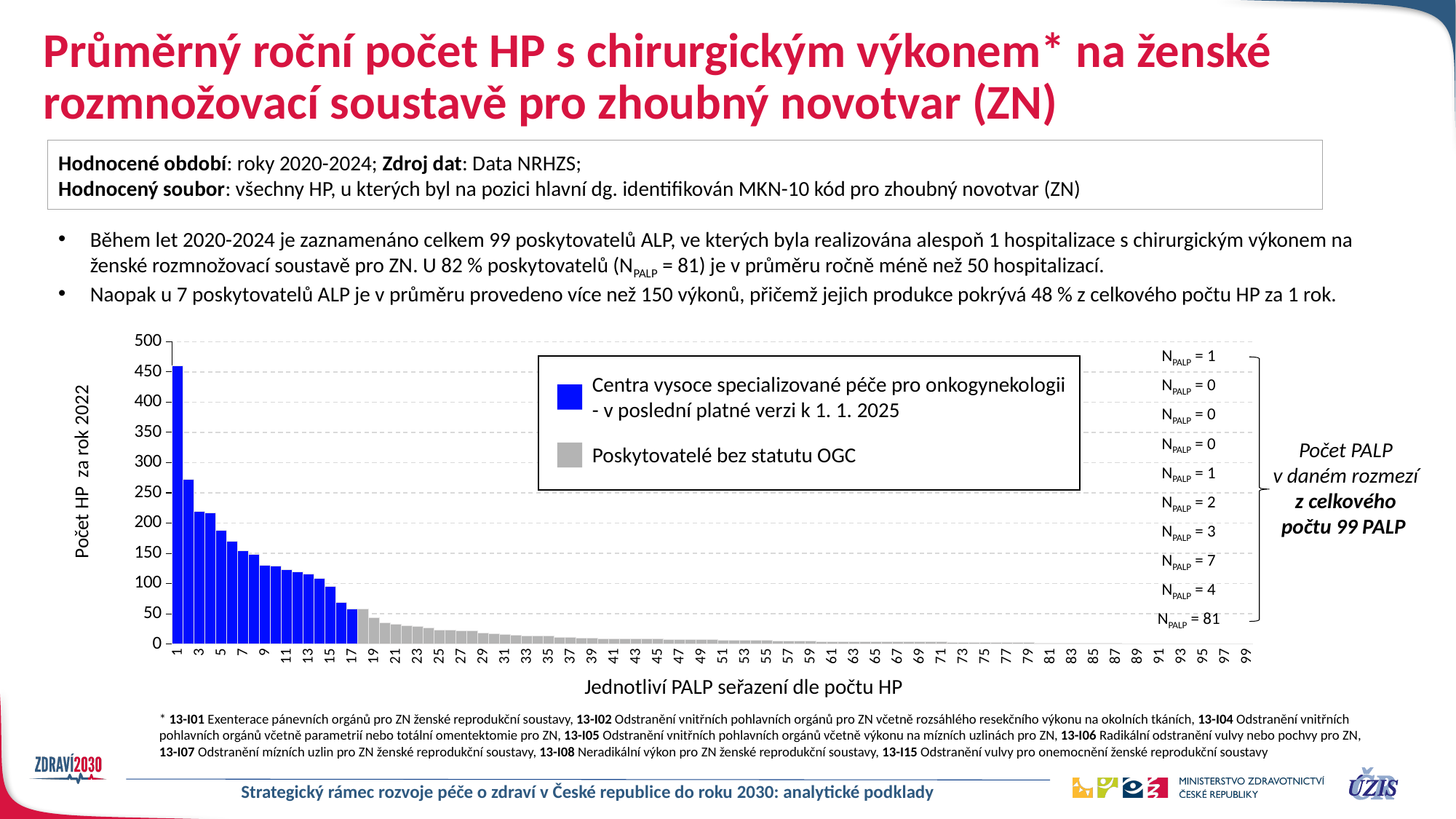

# Průměrný roční počet HP s chirurgickým výkonem* na ženské rozmnožovací soustavě pro zhoubný novotvar (ZN)
Hodnocené období: roky 2020-2024; Zdroj dat: Data NRHZS;
Hodnocený soubor: všechny HP, u kterých byl na pozici hlavní dg. identifikován MKN-10 kód pro zhoubný novotvar (ZN)
Během let 2020-2024 je zaznamenáno celkem 99 poskytovatelů ALP, ve kterých byla realizována alespoň 1 hospitalizace s chirurgickým výkonem na ženské rozmnožovací soustavě pro ZN. U 82 % poskytovatelů (NPALP = 81) je v průměru ročně méně než 50 hospitalizací.
Naopak u 7 poskytovatelů ALP je v průměru provedeno více než 150 výkonů, přičemž jejich produkce pokrývá 48 % z celkového počtu HP za 1 rok.

### Chart

| Category | OGC | mimo OGC |
|---|---|---|
| 1 | 459.8 | 0.0 |
| 2 | 272.8 | 0.0 |
| 3 | 219.0 | 0.0 |
| 4 | 217.4 | 0.0 |
| 5 | 188.2 | 0.0 |
| 6 | 170.4 | 0.0 |
| 7 | 154.4 | 0.0 |
| 8 | 148.4 | 0.0 |
| 9 | 130.6 | 0.0 |
| 10 | 128.6 | 0.0 |
| 11 | 122.8 | 0.0 |
| 12 | 119.6 | 0.0 |
| 13 | 115.4 | 0.0 |
| 14 | 108.0 | 0.0 |
| 15 | 95.4 | 0.0 |
| 16 | 68.8 | 0.0 |
| 17 | 58.4 | 0.0 |
| 18 | 0.0 | 57.4 |
| 19 | 0.0 | 43.6 |
| 20 | 0.0 | 35.6 |
| 21 | 0.0 | 33.0 |
| 22 | 0.0 | 29.8 |
| 23 | 0.0 | 29.4 |
| 24 | 0.0 | 26.4 |
| 25 | 0.0 | 22.6 |
| 26 | 0.0 | 22.4 |
| 27 | 0.0 | 21.8 |
| 28 | 0.0 | 21.8 |
| 29 | 0.0 | 18.4 |
| 30 | 0.0 | 16.8 |
| 31 | 0.0 | 16.4 |
| 32 | 0.0 | 15.2 |
| 33 | 0.0 | 14.0 |
| 34 | 0.0 | 13.8 |
| 35 | 0.0 | 13.0 |
| 36 | 0.0 | 10.6 |
| 37 | 0.0 | 10.4 |
| 38 | 0.0 | 9.8 |
| 39 | 0.0 | 9.2 |
| 40 | 0.0 | 9.0 |
| 41 | 0.0 | 9.0 |
| 42 | 0.0 | 9.0 |
| 43 | 0.0 | 8.0 |
| 44 | 0.0 | 8.0 |
| 45 | 0.0 | 8.0 |
| 46 | 0.0 | 7.6 |
| 47 | 0.0 | 7.6 |
| 48 | 0.0 | 7.4 |
| 49 | 0.0 | 7.0 |
| 50 | 0.0 | 6.8 |
| 51 | 0.0 | 6.2 |
| 52 | 0.0 | 6.0 |
| 53 | 0.0 | 6.0 |
| 54 | 0.0 | 5.8 |
| 55 | 0.0 | 5.6 |
| 56 | 0.0 | 5.2 |
| 57 | 0.0 | 4.8 |
| 58 | 0.0 | 4.4 |
| 59 | 0.0 | 4.4 |
| 60 | 0.0 | 4.2 |
| 61 | 0.0 | 4.0 |
| 62 | 0.0 | 4.0 |
| 63 | 0.0 | 4.0 |
| 64 | 0.0 | 3.8 |
| 65 | 0.0 | 3.8 |
| 66 | 0.0 | 3.6 |
| 67 | 0.0 | 3.4 |
| 68 | 0.0 | 3.4 |
| 69 | 0.0 | 3.4 |
| 70 | 0.0 | 3.2 |
| 71 | 0.0 | 3.2 |
| 72 | 0.0 | 2.4 |
| 73 | 0.0 | 2.2 |
| 74 | 0.0 | 2.2 |
| 75 | 0.0 | 2.2 |
| 76 | 0.0 | 2.0 |
| 77 | 0.0 | 2.0 |
| 78 | 0.0 | 2.0 |
| 79 | 0.0 | 2.0 |
| 80 | 0.0 | 1.8 |
| 81 | 0.0 | 1.8 |
| 82 | 0.0 | 1.8 |
| 83 | 0.0 | 1.6 |
| 84 | 0.0 | 1.4 |
| 85 | 0.0 | 1.0 |
| 86 | 0.0 | 1.0 |
| 87 | 0.0 | 1.0 |
| 88 | 0.0 | 0.6 |
| 89 | 0.0 | 0.6 |
| 90 | 0.0 | 0.6 |
| 91 | 0.0 | 0.6 |
| 92 | 0.0 | 0.6 |
| 93 | 0.0 | 0.4 |
| 94 | 0.0 | 0.4 |
| 95 | 0.0 | 0.2 |
| 96 | 0.0 | 0.2 |
| 97 | 0.0 | 0.2 |
| 98 | 0.0 | 0.2 |
| 99 | 0.0 | 0.2 |
| NPALP = 1 |
| --- |
| NPALP = 0 |
| NPALP = 0 |
| NPALP = 0 |
| NPALP = 1 |
| NPALP = 2 |
| NPALP = 3 |
| NPALP = 7 |
| NPALP = 4 |
| NPALP = 81 |

Centra vysoce specializované péče pro onkogynekologii
- v poslední platné verzi k 1. 1. 2025

Počet PALP
v daném rozmezí
z celkového počtu 99 PALP
Poskytovatelé bez statutu OGC

Jednotliví PALP seřazení dle počtu HP
* 13-I01 Exenterace pánevních orgánů pro ZN ženské reprodukční soustavy, 13-I02 Odstranění vnitřních pohlavních orgánů pro ZN včetně rozsáhlého resekčního výkonu na okolních tkáních, 13-I04 Odstranění vnitřních pohlavních orgánů včetně parametrií nebo totální omentektomie pro ZN, 13-I05 Odstranění vnitřních pohlavních orgánů včetně výkonu na mízních uzlinách pro ZN, 13-I06 Radikální odstranění vulvy nebo pochvy pro ZN,            13-I07 Odstranění mízních uzlin pro ZN ženské reprodukční soustavy, 13-I08 Neradikální výkon pro ZN ženské reprodukční soustavy, 13-I15 Odstranění vulvy pro onemocnění ženské reprodukční soustavy